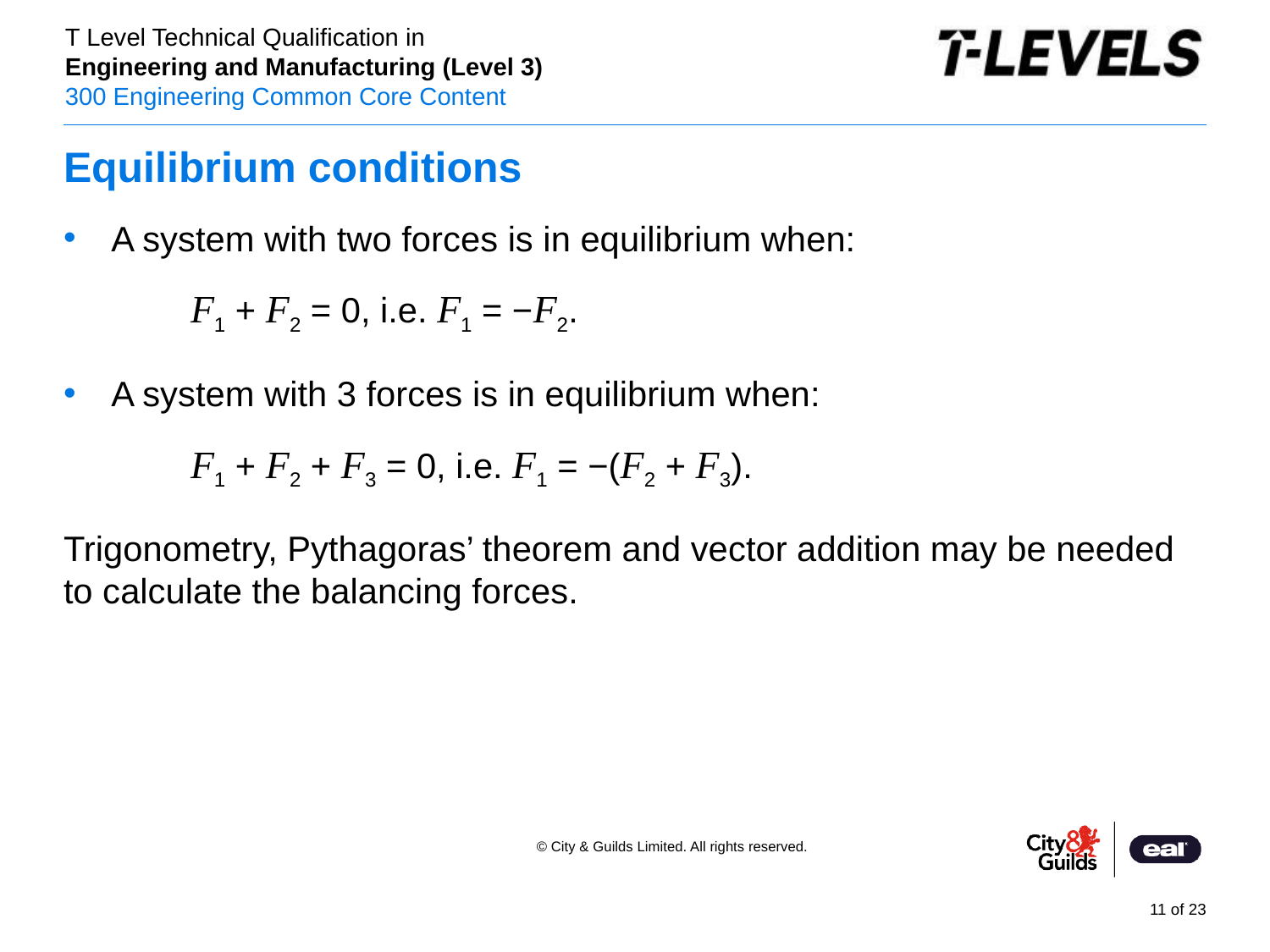

# Equilibrium conditions
A system with two forces is in equilibrium when:
	F1 + F2 = 0, i.e. F1 = −F2.
A system with 3 forces is in equilibrium when:
	F1 + F2 + F3 = 0, i.e. F1 = −(F2 + F3).
Trigonometry, Pythagoras’ theorem and vector addition may be needed to calculate the balancing forces.